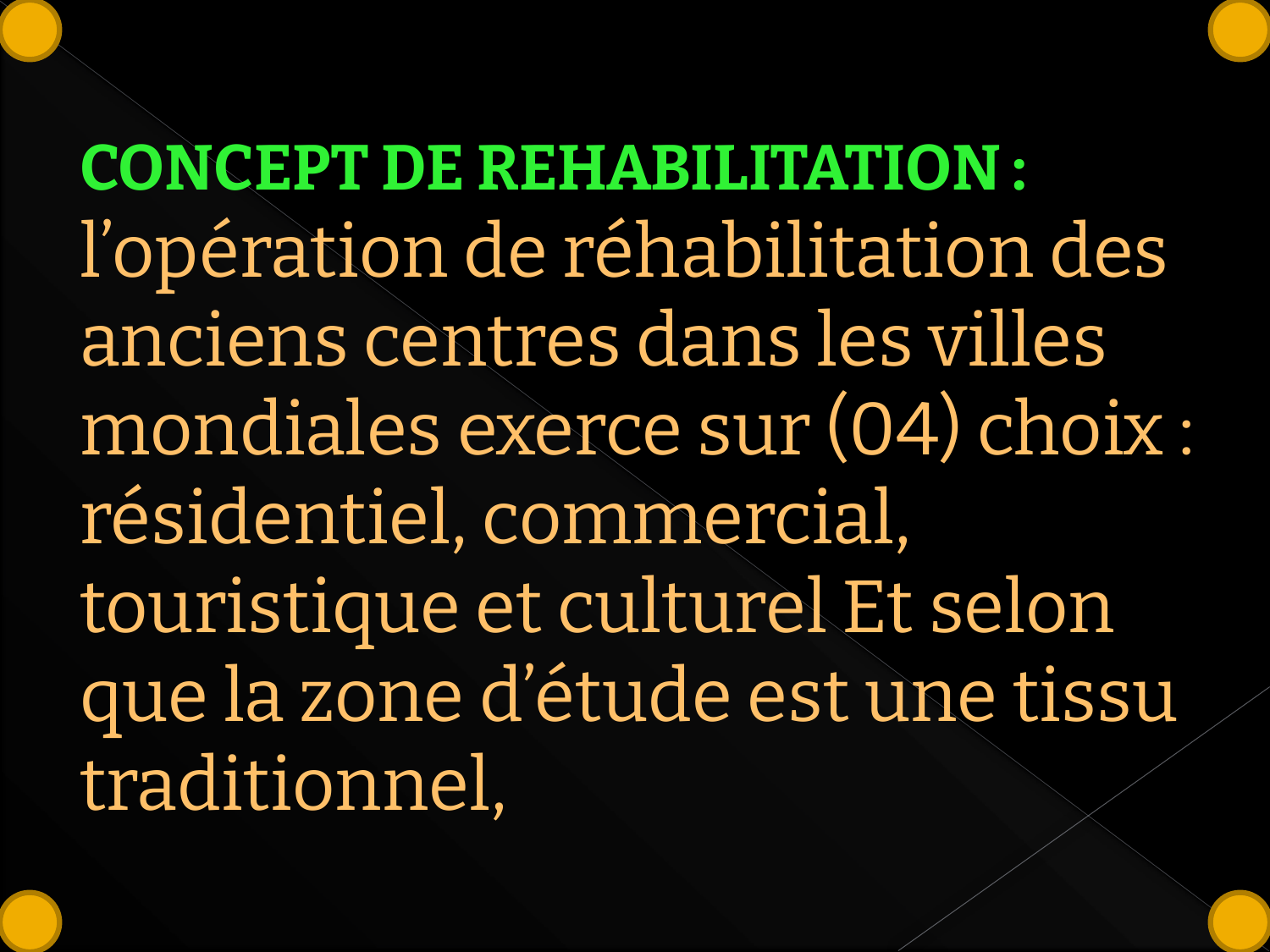

# CONCEPT DE REHABILITATION : l’opération de réhabilitation des anciens centres dans les villes mondiales exerce sur (04) choix : résidentiel, commercial, touristique et culturel Et selon que la zone d’étude est une tissu traditionnel,